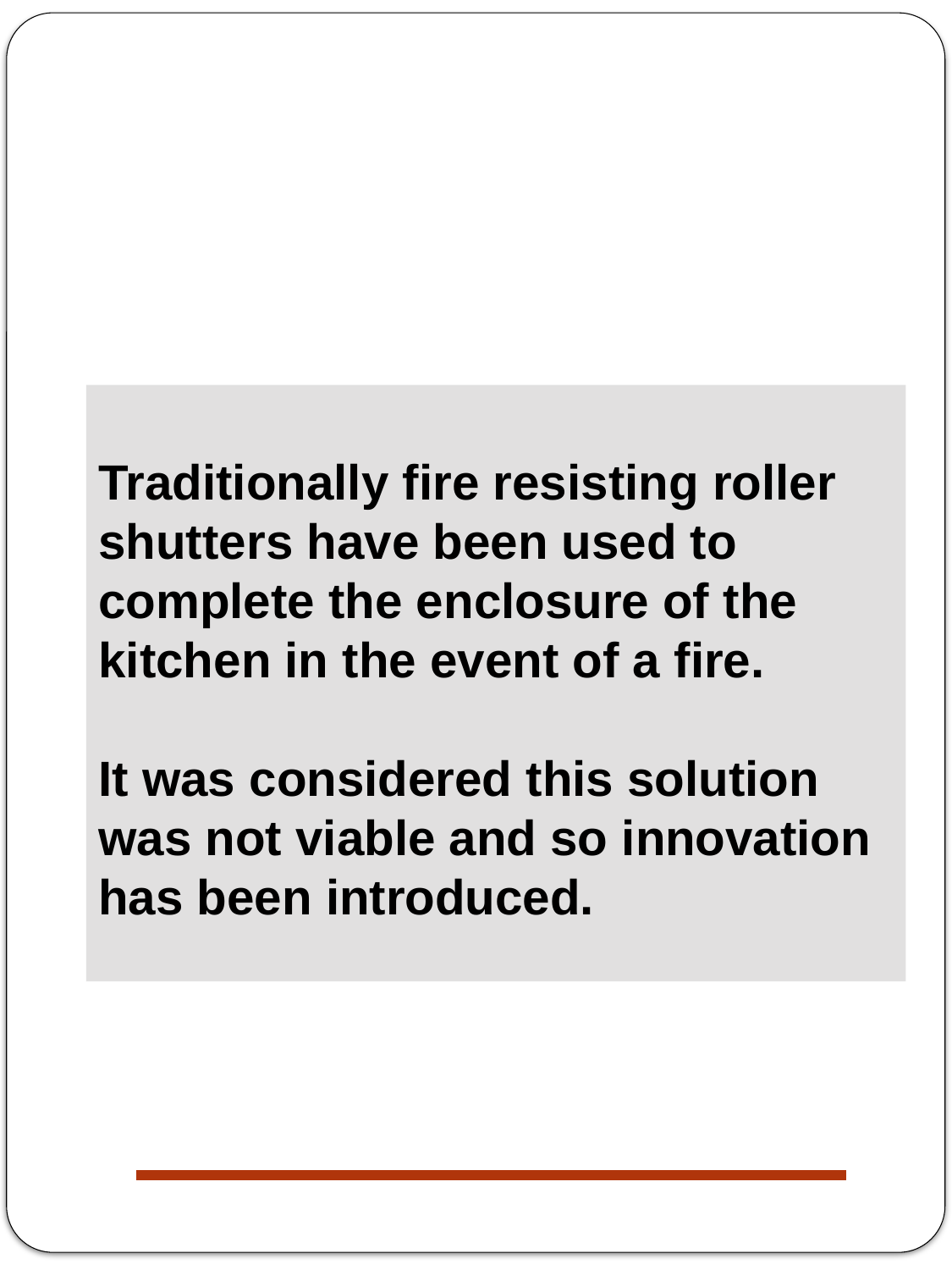

Traditionally fire resisting roller shutters have been used to complete the enclosure of the kitchen in the event of a fire.

It was considered this solution was not viable and so innovation has been introduced.